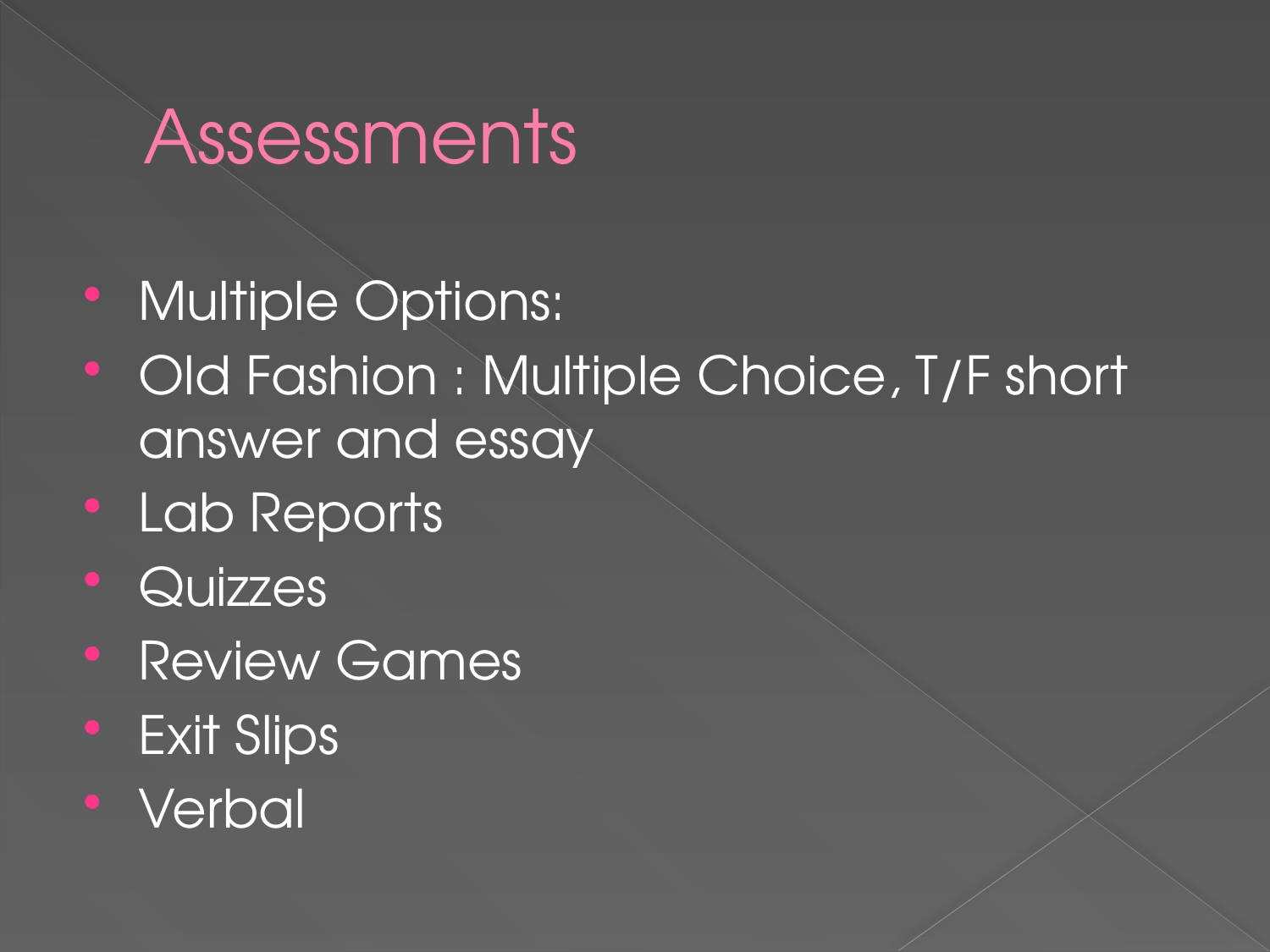

# Assessments
Multiple Options:
Old Fashion : Multiple Choice, T/F short answer and essay
Lab Reports
Quizzes
Review Games
Exit Slips
Verbal